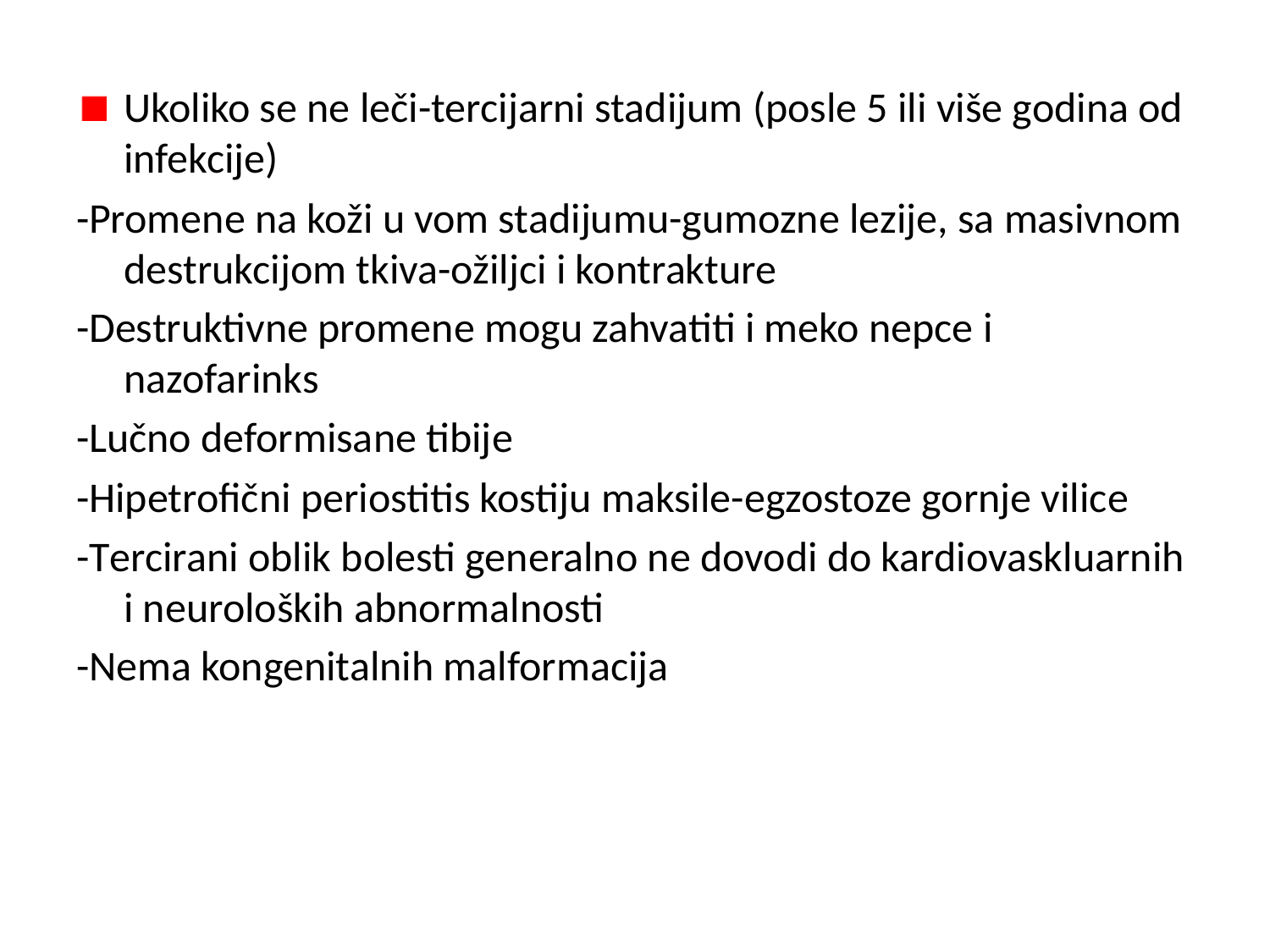

Ukoliko se ne leči-tercijarni stadijum (posle 5 ili više godina od infekcije)
-Promene na koži u vom stadijumu-gumozne lezije, sa masivnom destrukcijom tkiva-ožiljci i kontrakture
-Destruktivne promene mogu zahvatiti i meko nepce i nazofarinks
-Lučno deformisane tibije
-Hipetrofični periostitis kostiju maksile-egzostoze gornje vilice
-Tercirani oblik bolesti generalno ne dovodi do kardiovaskluarnih i neuroloških abnormalnosti
-Nema kongenitalnih malformacija